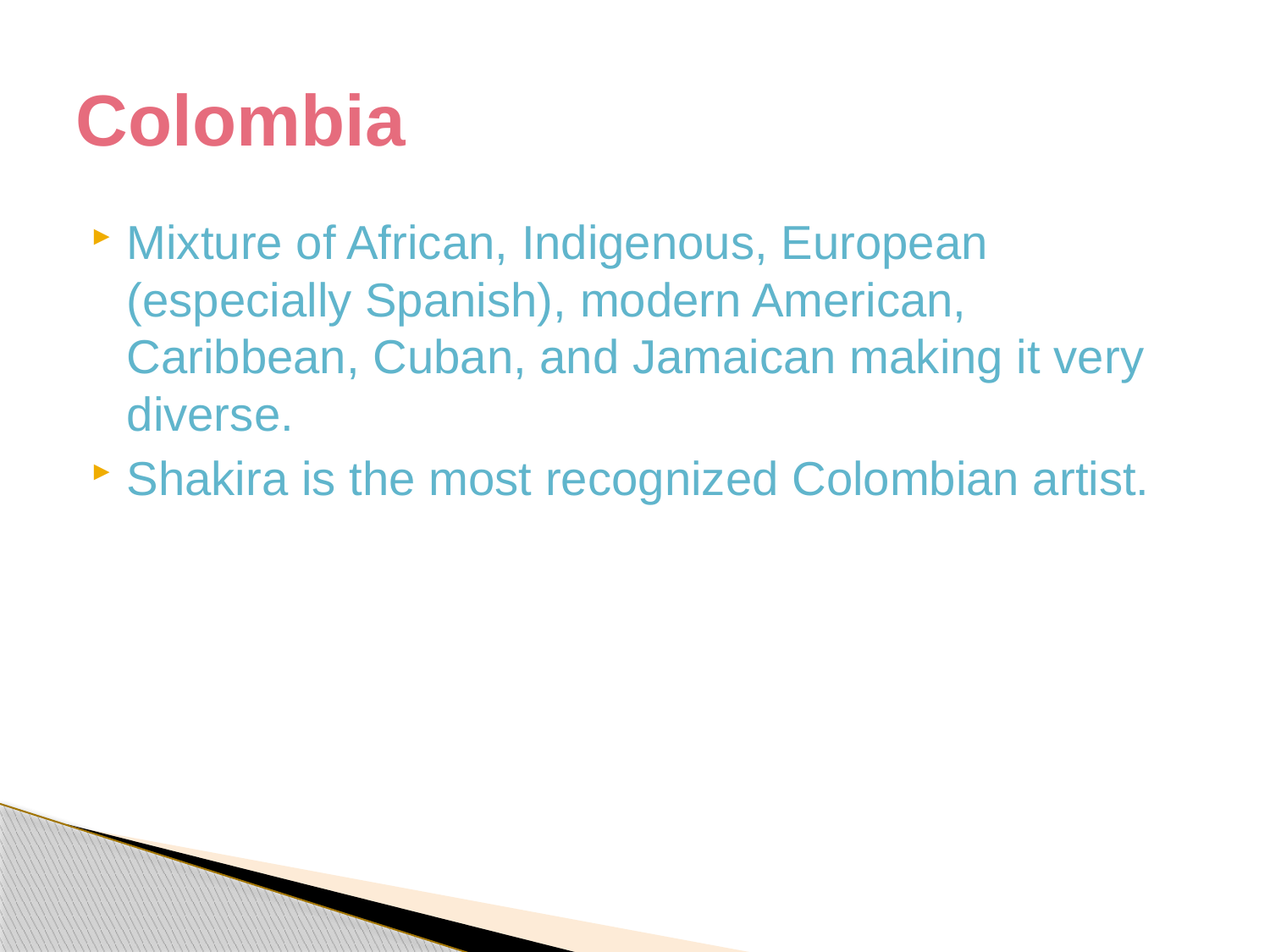

# Colombia
Mixture of African, Indigenous, European (especially Spanish), modern American, Caribbean, Cuban, and Jamaican making it very diverse.
Shakira is the most recognized Colombian artist.